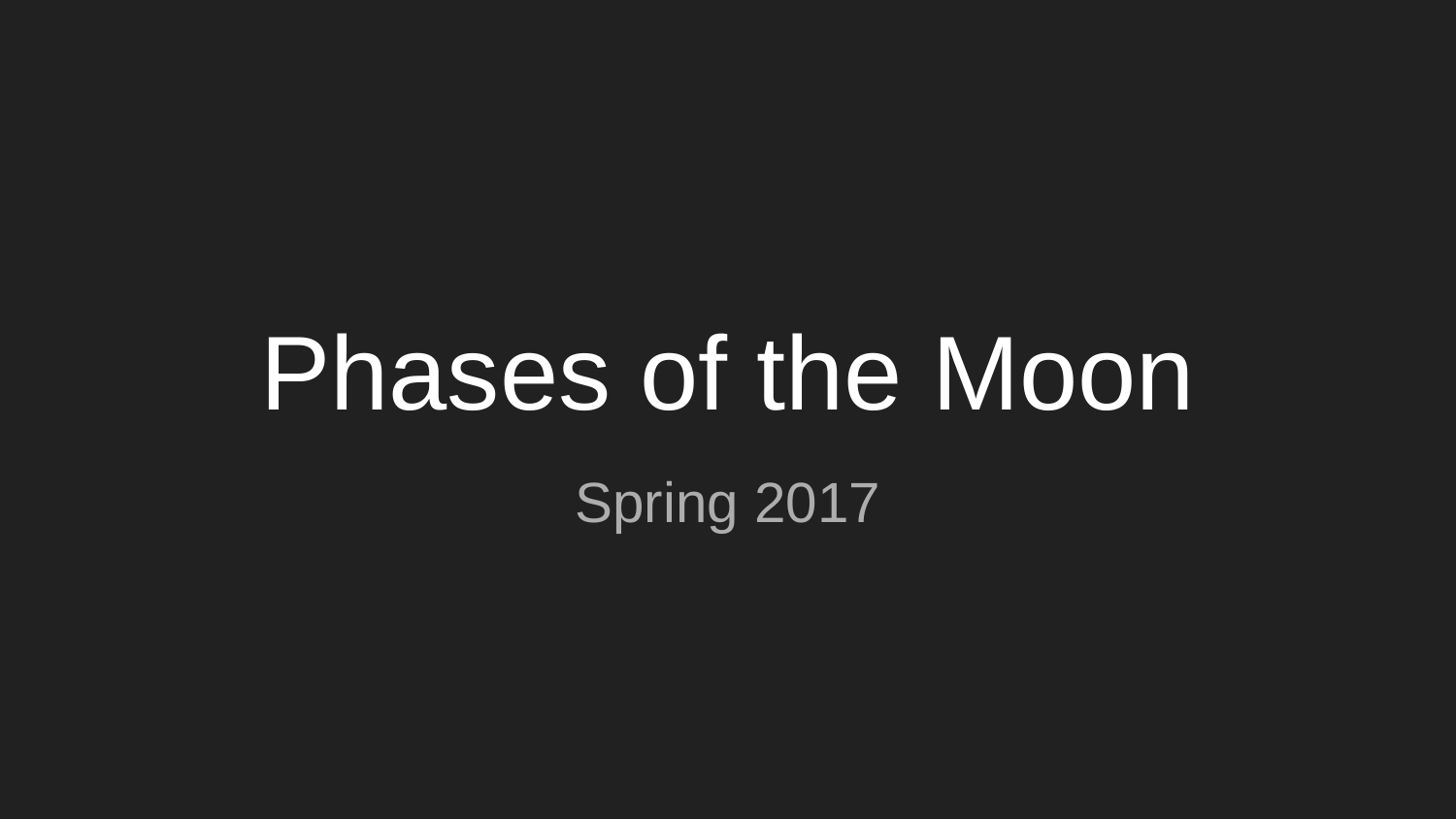

# Phases of the Moon
Spring 2017